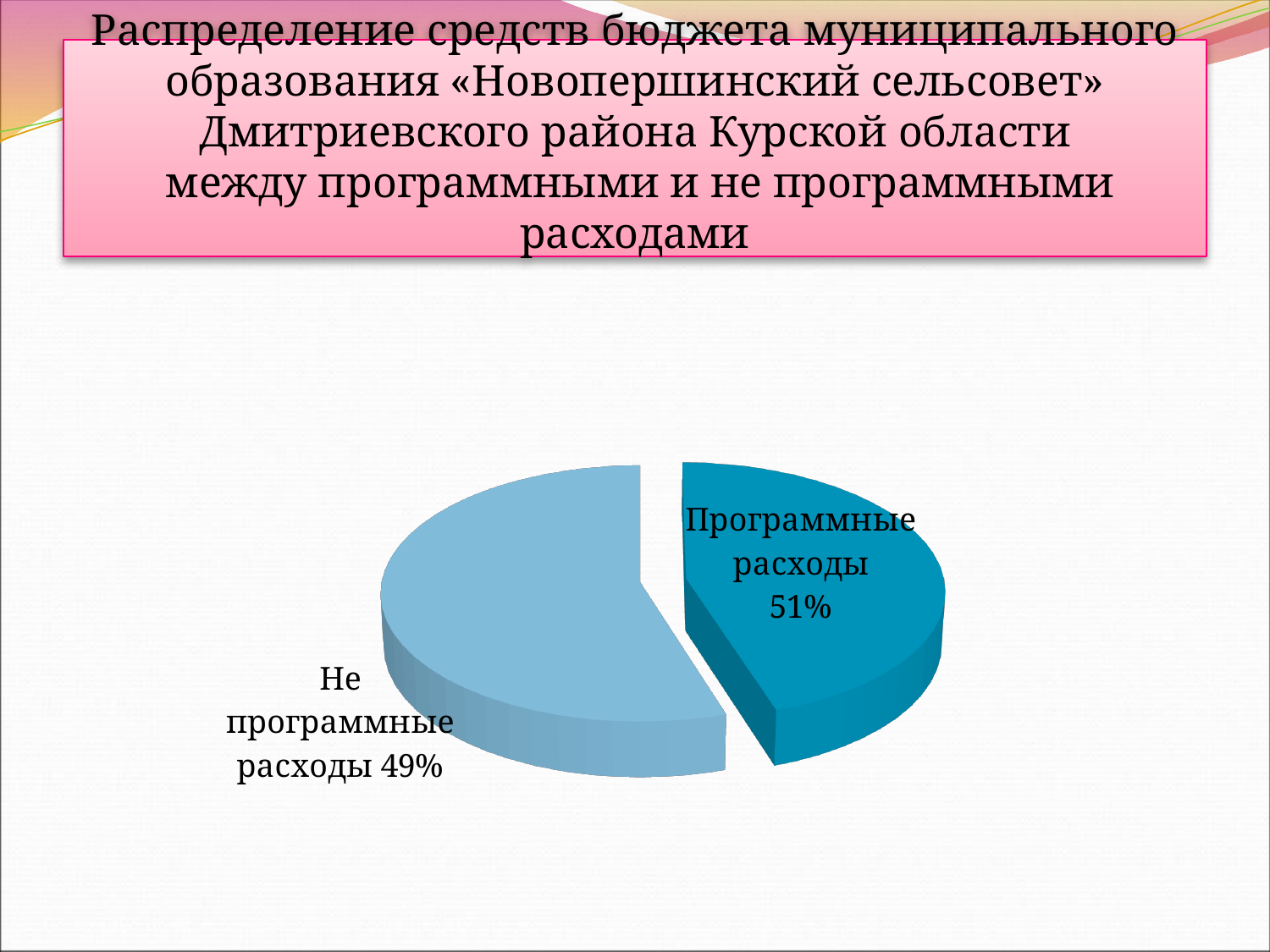

# Распределение средств бюджета муниципального образования «Новопершинский сельсовет» Дмитриевского района Курской области между программными и не программными расходами

[unsupported chart]